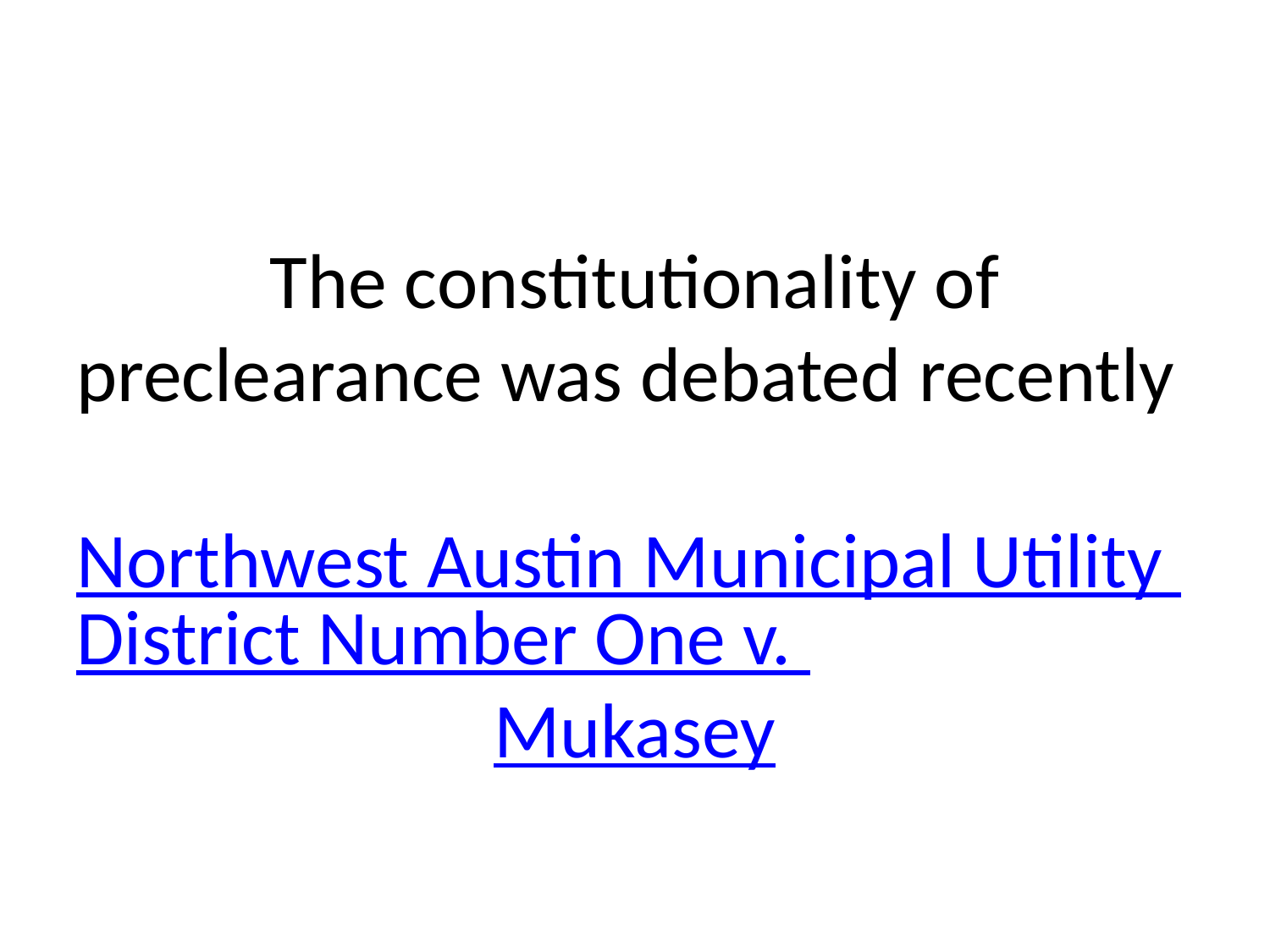

# The constitutionality of preclearance was debated recently Northwest Austin Municipal Utility District Number One v. Mukasey